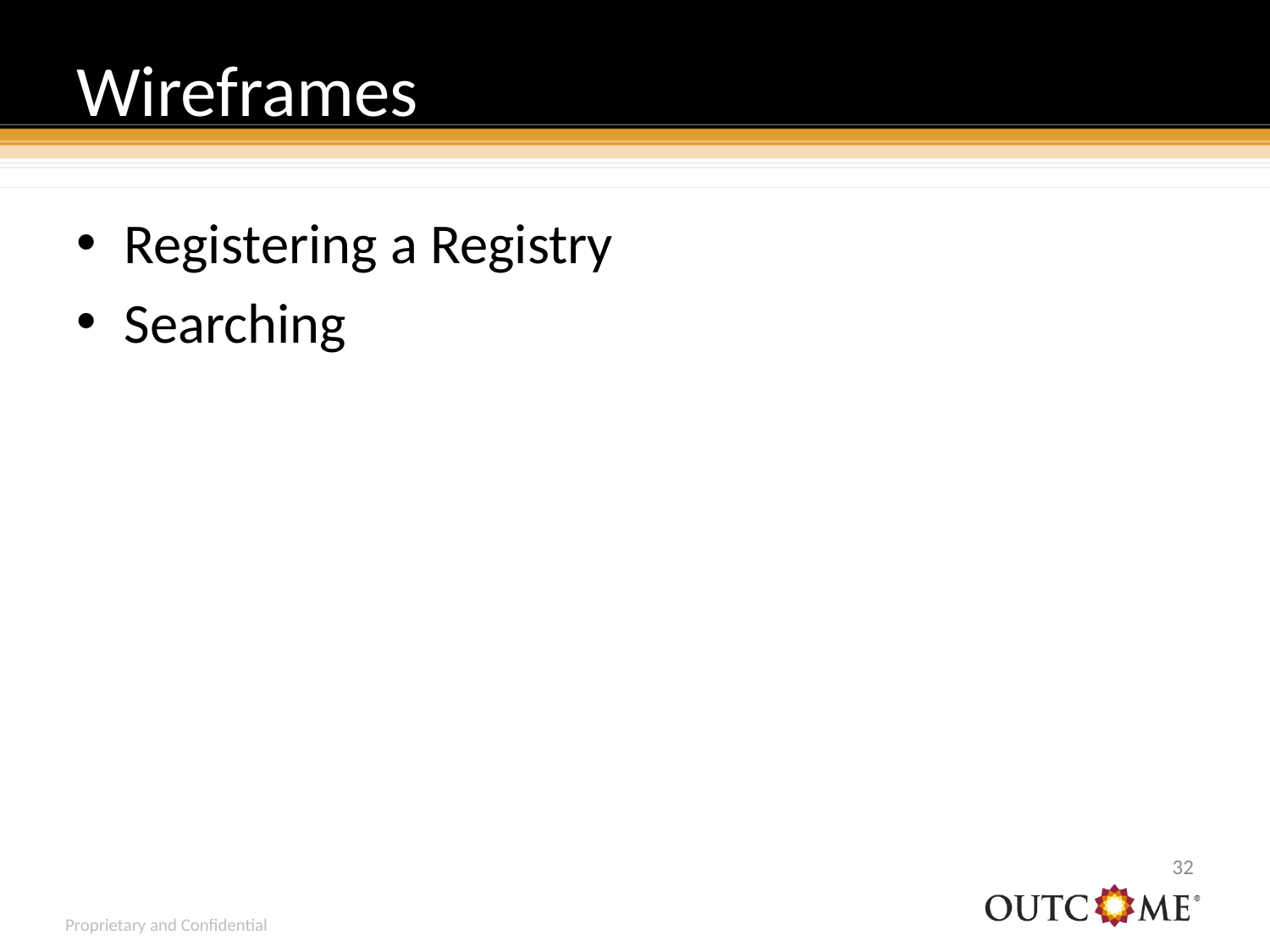

# Wireframes
Registering a Registry
Searching
32